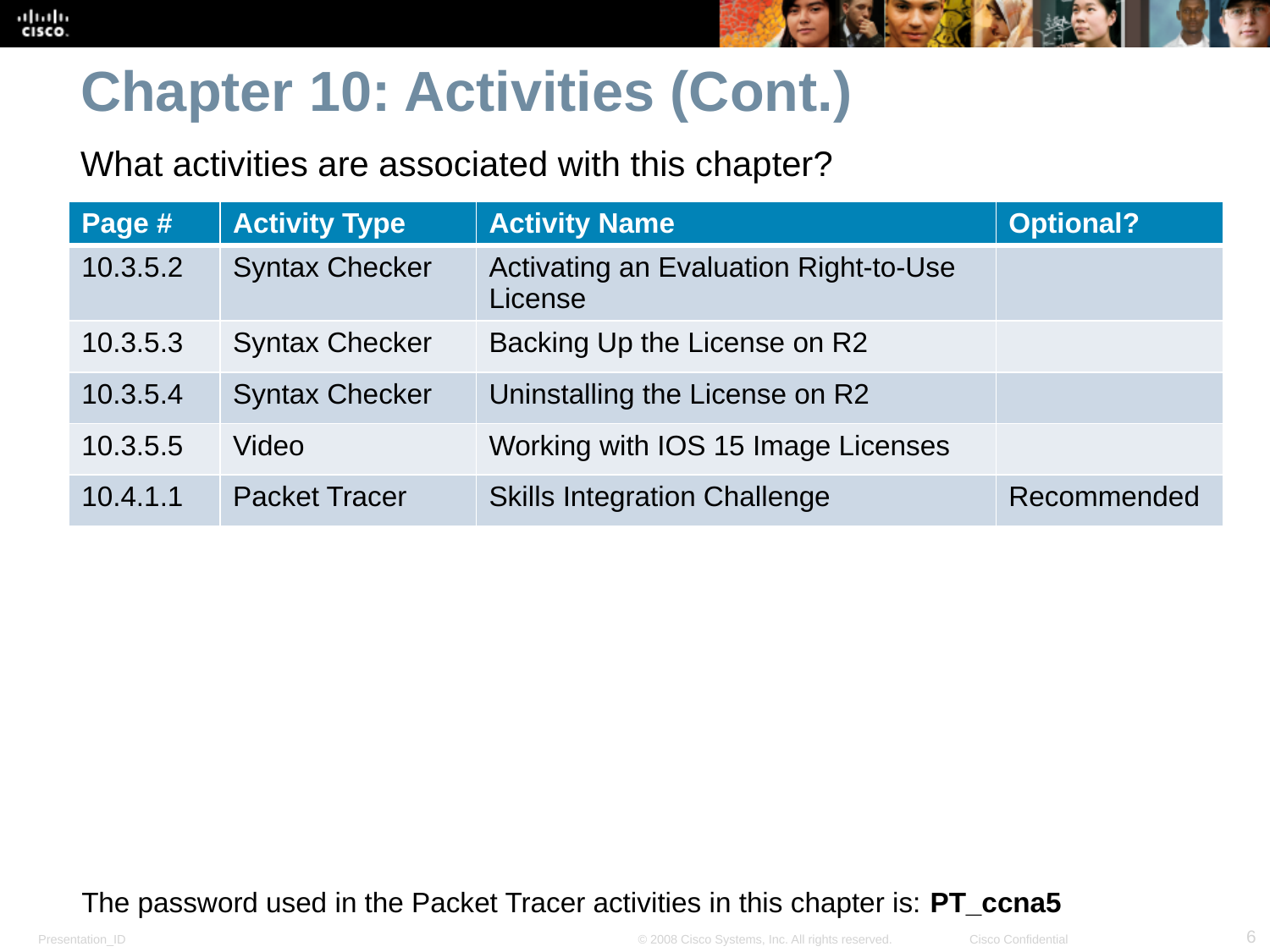

Chapter 10: Activities (Cont.)
What activities are associated with this chapter?

| Page # | Activity Type | Activity Name | Optional? |
| --- | --- | --- | --- |
| 10.3.5.2 | Syntax Checker | Activating an Evaluation Right-to-Use License |  |
| 10.3.5.3 | Syntax Checker | Backing Up the License on R2 |  |
| 10.3.5.4 | Syntax Checker | Uninstalling the License on R2 |  |
| 10.3.5.5 | Video | Working with IOS 15 Image Licenses |  |
| 10.4.1.1 | Packet Tracer | Skills Integration Challenge | Recommended |
The password used in the Packet Tracer activities in this chapter is: PT_ccna5